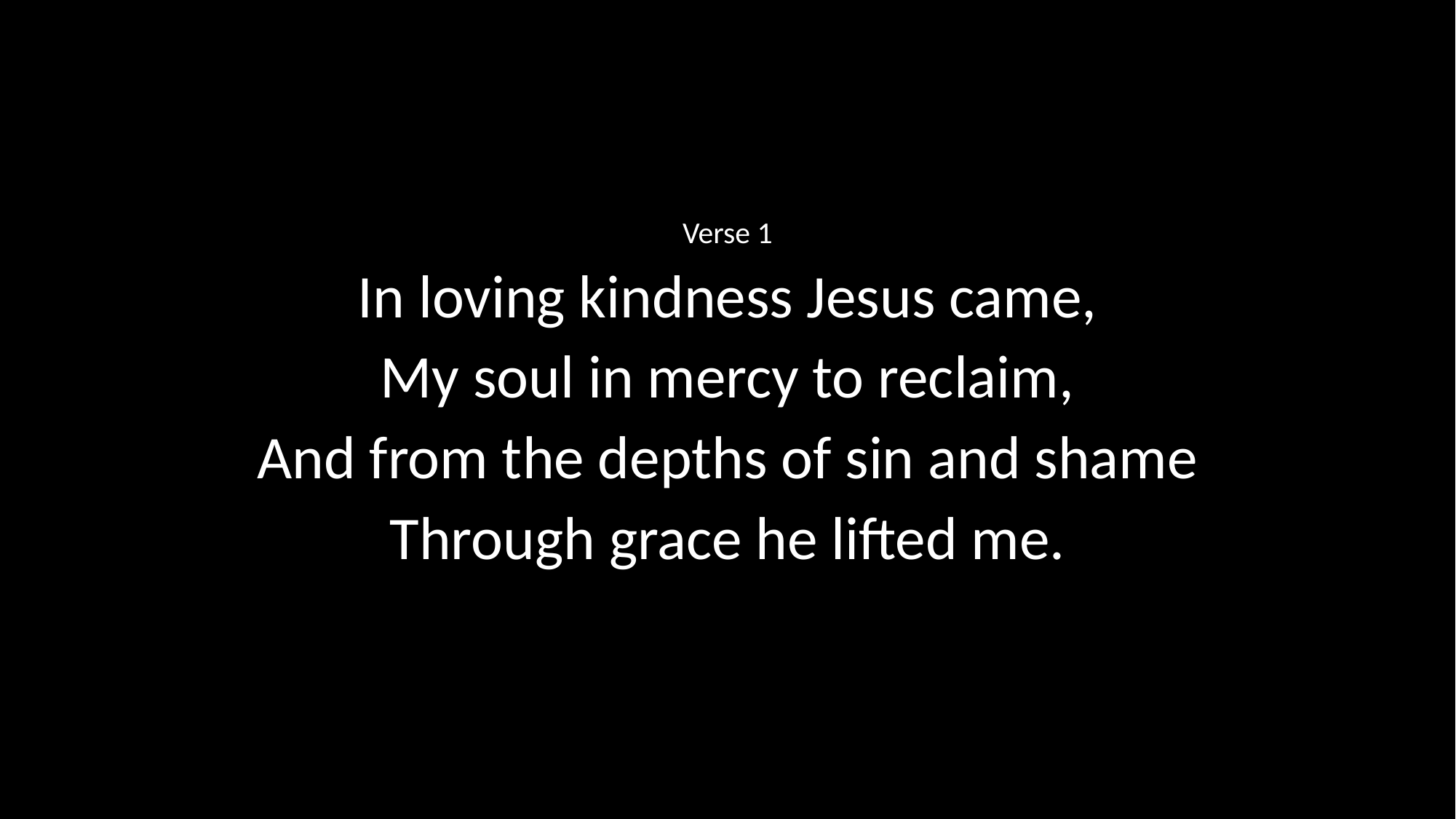

Verse 1
In loving kindness Jesus came,
My soul in mercy to reclaim,
And from the depths of sin and shame
Through grace he lifted me.